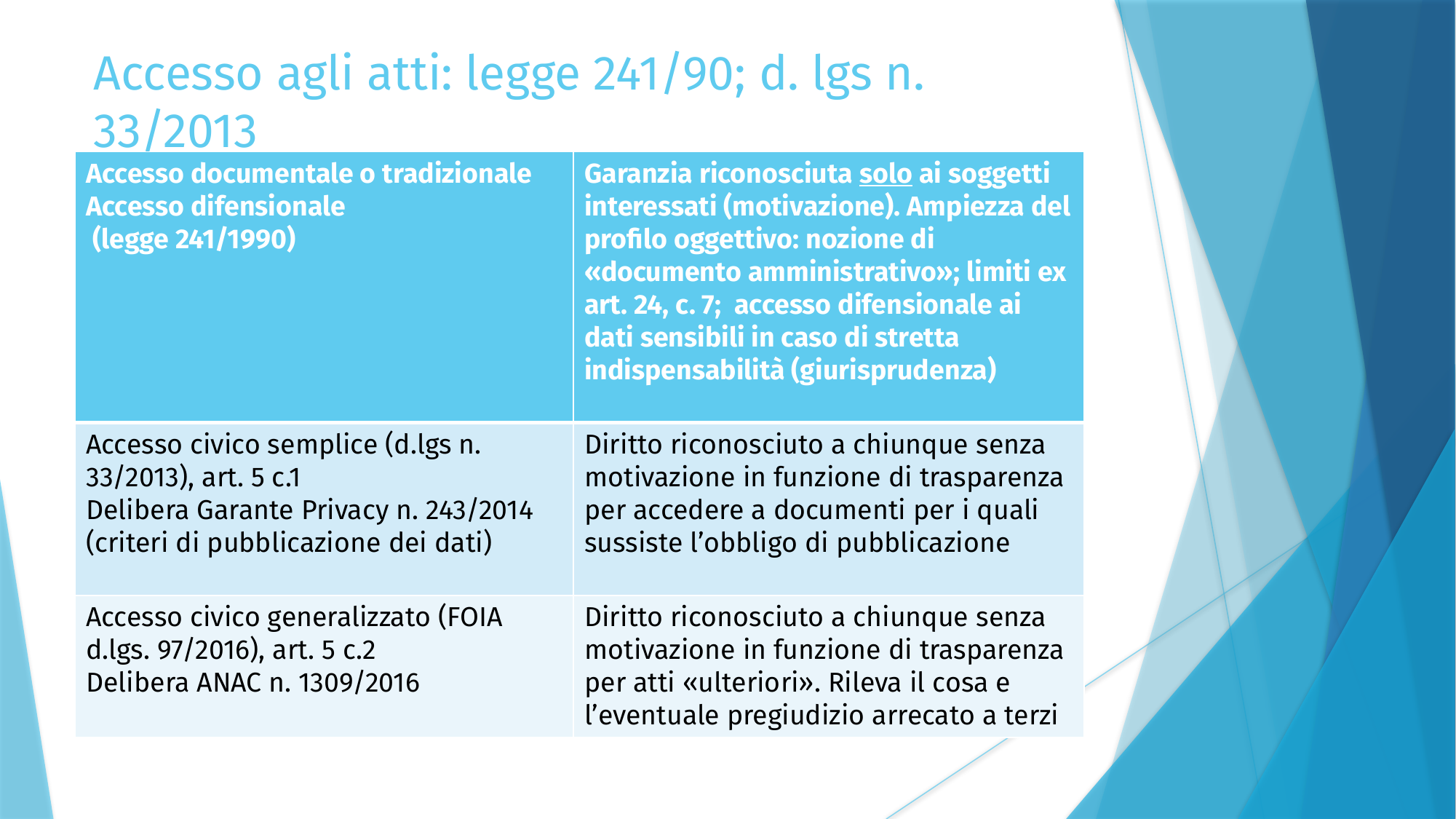

Accesso agli atti: legge 241/90; d. lgs n. 33/2013
| Accesso documentale o tradizionale Accesso difensionale (legge 241/1990) | Garanzia riconosciuta solo ai soggetti interessati (motivazione). Ampiezza del profilo oggettivo: nozione di «documento amministrativo»; limiti ex art. 24, c. 7; accesso difensionale ai dati sensibili in caso di stretta indispensabilità (giurisprudenza) |
| --- | --- |
| Accesso civico semplice (d.lgs n. 33/2013), art. 5 c.1 Delibera Garante Privacy n. 243/2014 (criteri di pubblicazione dei dati) | Diritto riconosciuto a chiunque senza motivazione in funzione di trasparenza per accedere a documenti per i quali sussiste l’obbligo di pubblicazione |
| Accesso civico generalizzato (FOIA d.lgs. 97/2016), art. 5 c.2 Delibera ANAC n. 1309/2016 | Diritto riconosciuto a chiunque senza motivazione in funzione di trasparenza per atti «ulteriori». Rileva il cosa e l’eventuale pregiudizio arrecato a terzi |